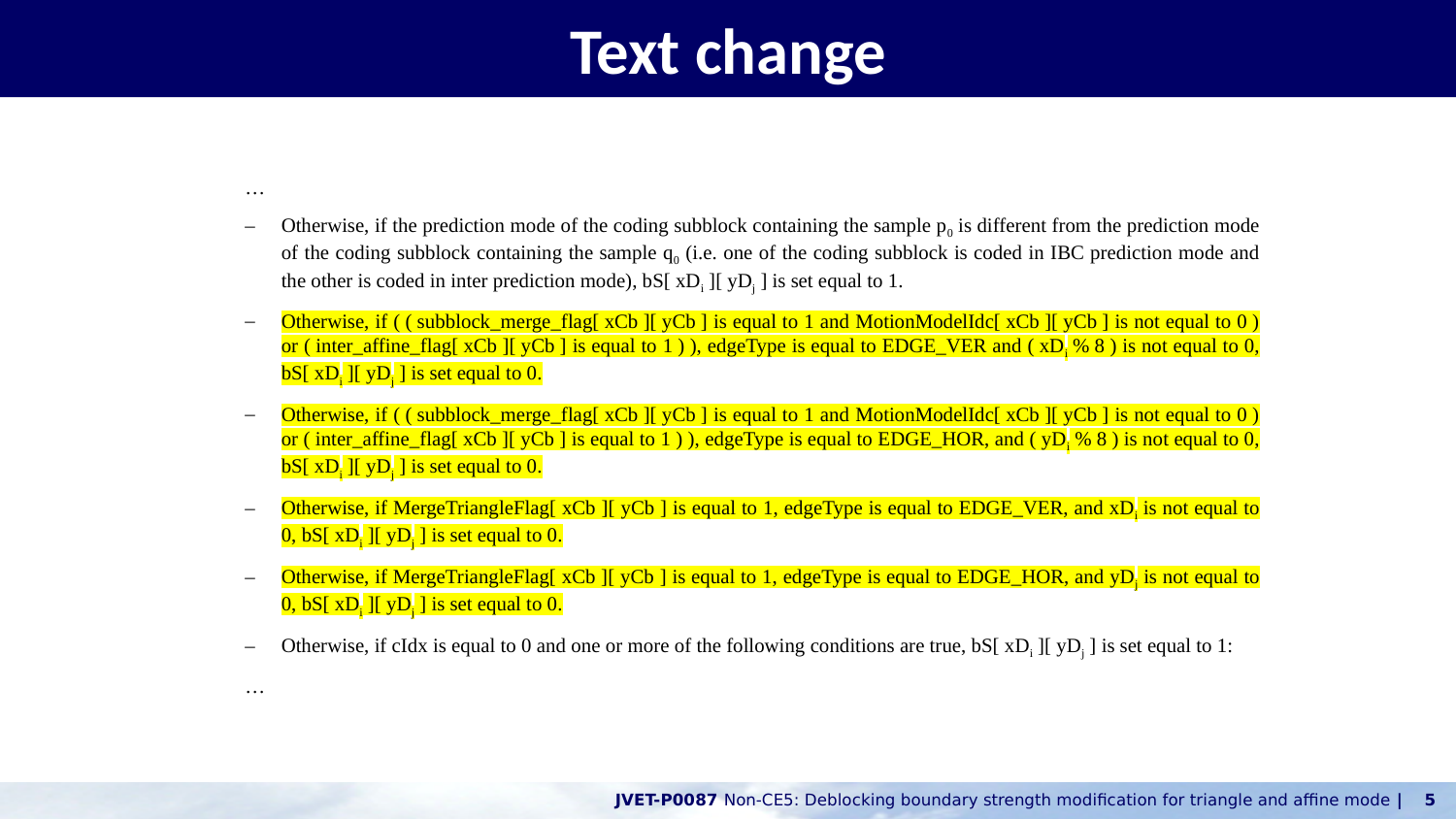

# Text change
…
Otherwise, if the prediction mode of the coding subblock containing the sample p0 is different from the prediction mode of the coding subblock containing the sample q0 (i.e. one of the coding subblock is coded in IBC prediction mode and the other is coded in inter prediction mode), bS[ xDi ][ yDj ] is set equal to 1.
Otherwise, if ( ( subblock_merge_flag[ xCb ][ yCb ] is equal to 1 and MotionModelIdc[ xCb ][ yCb ] is not equal to 0 ) or ( inter_affine_flag[ xCb ][ yCb ] is equal to 1 ) ), edgeType is equal to EDGE_VER and ( xDi % 8 ) is not equal to 0, bS[ xDi ][ yDj ] is set equal to 0.
Otherwise, if ( ( subblock_merge_flag[ xCb ][ yCb ] is equal to 1 and MotionModelIdc[ xCb ][ yCb ] is not equal to 0 ) or ( inter_affine_flag[ xCb ][ yCb ] is equal to 1 ) ), edgeType is equal to EDGE_HOR, and ( yDi % 8 ) is not equal to 0, bS[ xDi ][ yDj ] is set equal to 0.
Otherwise, if MergeTriangleFlag[ xCb ][ yCb ] is equal to 1, edgeType is equal to EDGE_VER, and xDi is not equal to 0, bS[ xDi ][ yDj ] is set equal to 0.
Otherwise, if MergeTriangleFlag[ xCb ][ yCb ] is equal to 1, edgeType is equal to EDGE_HOR, and yDj is not equal to 0, bS[ xDi ][ yDj ] is set equal to 0.
Otherwise, if cIdx is equal to 0 and one or more of the following conditions are true, bS[ xDi ][ yDj ] is set equal to 1:
…